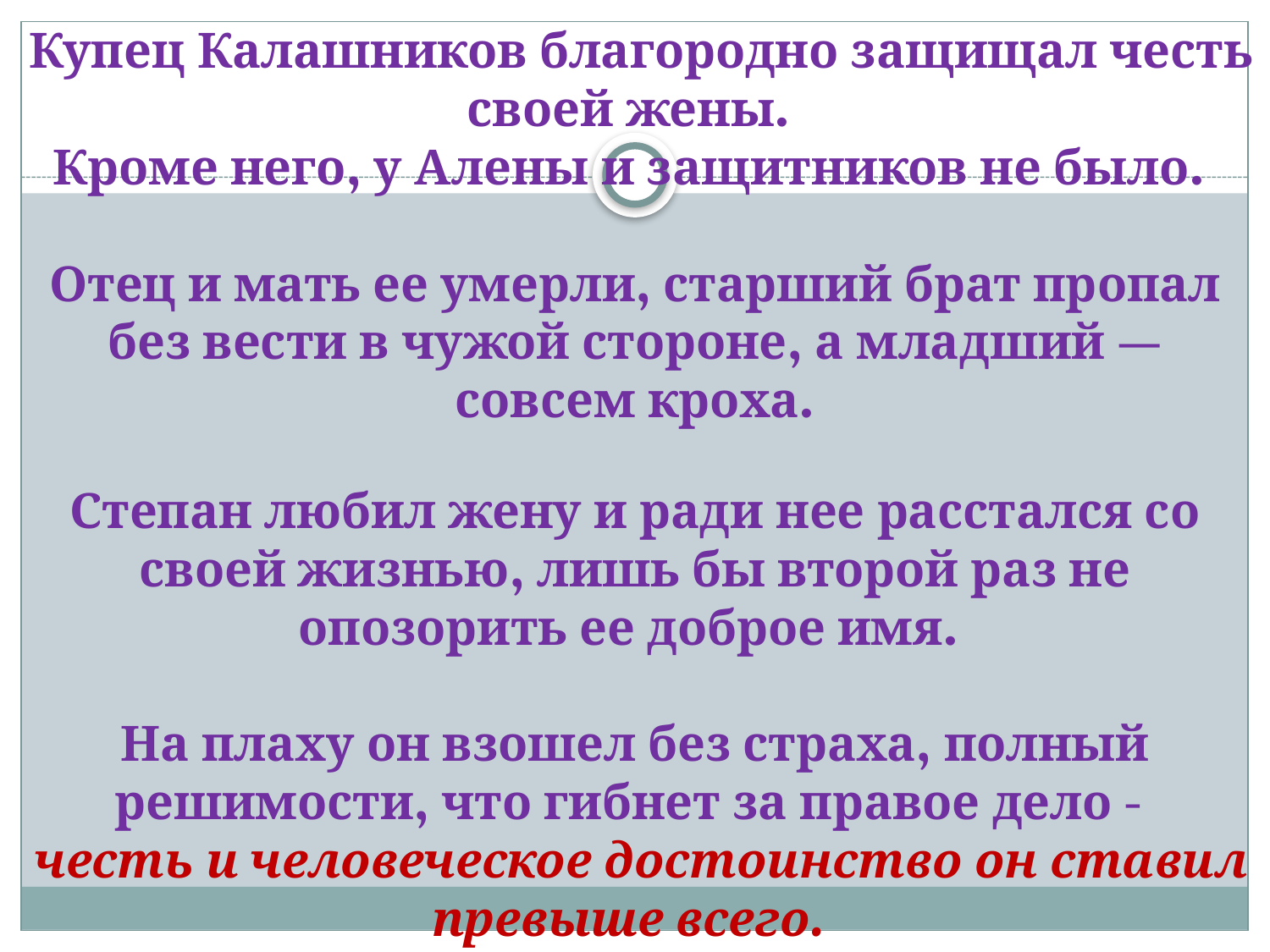

# Купец Калашников благородно защищал честь своей жены. Кроме него, у Алены и защитников не было. Отец и мать ее умерли, старший брат пропал без вести в чужой стороне, а младший — совсем кроха. Степан любил жену и ради нее расстался со своей жизнью, лишь бы второй раз не опозорить ее доброе имя. На плаху он взошел без страха, полный решимости, что гибнет за правое дело - честь и человеческое достоинство он ставил превыше всего.